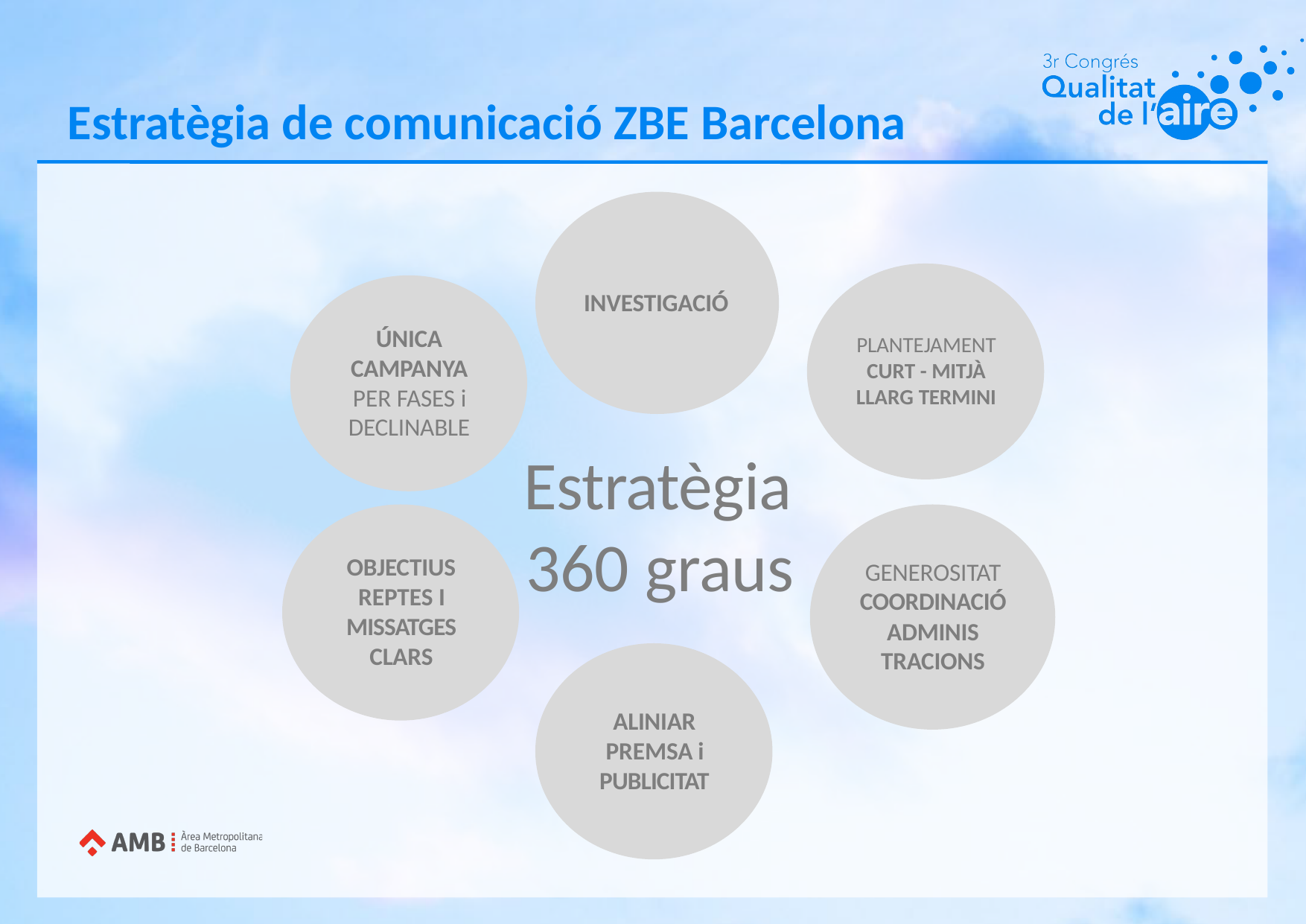

Estratègia de comunicació ZBE Barcelona

INVESTIGACIÓ
ÚNICA CAMPANYA PER FASES i DECLINABLE
PLANTEJAMENT CURT - MITJÀ LLARG TERMINI
Estratègia 360 graus

OBJECTIUS REPTES I MISSATGES CLARS
GENEROSITAT COORDINACIÓ ADMINIS TRACIONS

ALINIAR PREMSA i PUBLICITAT